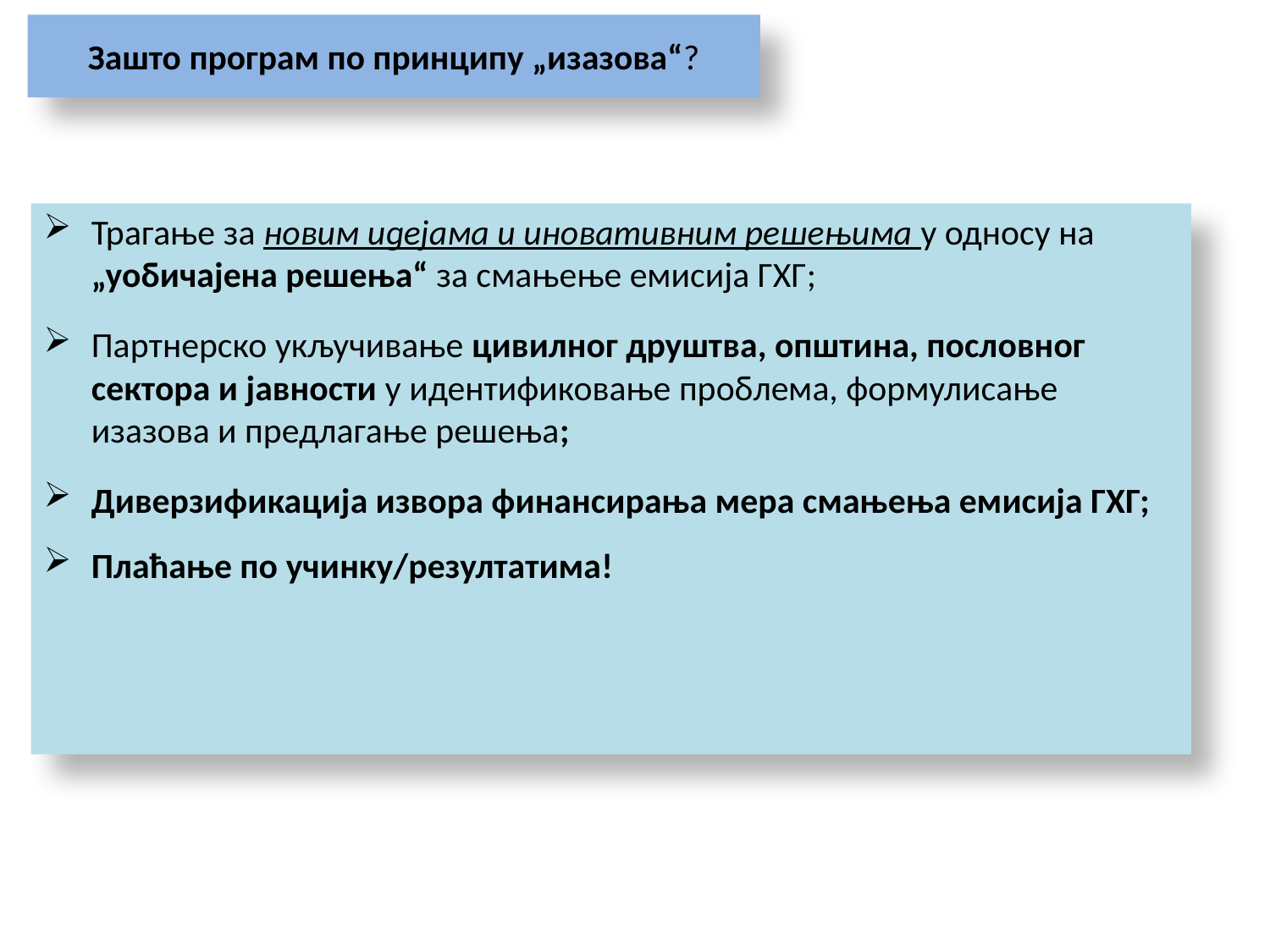

# Зашто програм по принципу „изазова“?
Трагање за новим идејама и иновативним решењима у односу на „уобичајена решења“ за смањење емисија ГХГ;
Партнерско укључивање цивилног друштва, општина, пословног сектора и јавности у идентификовање проблема, формулисање изазова и предлагање решења;
Диверзификација извора финансирања мера смањења емисија ГХГ;
Плаћање по учинку/резултатима!